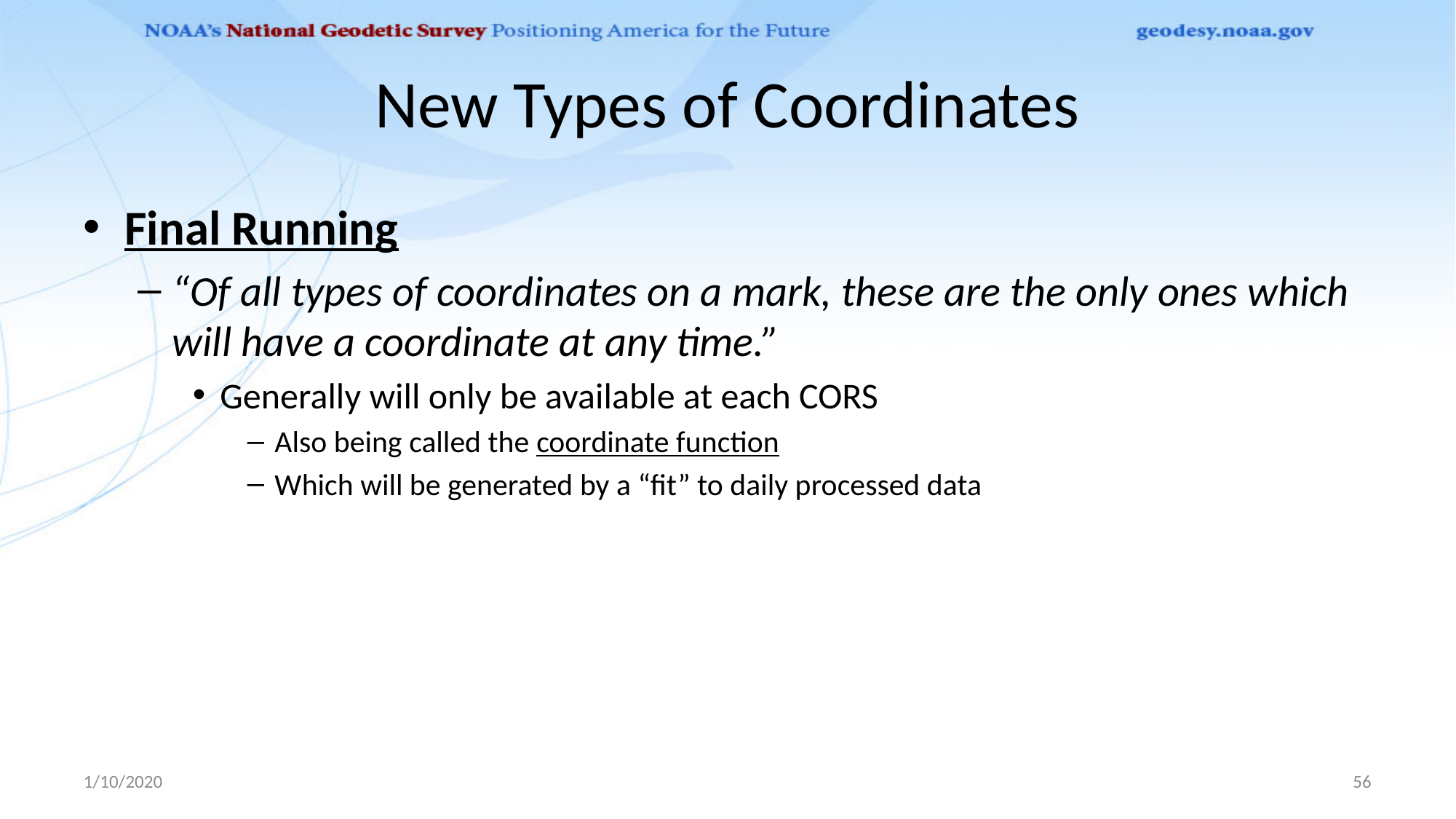

# New Types of Coordinates
Final Running
“Of all types of coordinates on a mark, these are the only ones which will have a coordinate at any time.”
Generally will only be available at each CORS
Also being called the coordinate function
Which will be generated by a “fit” to daily processed data

1/10/2020
56